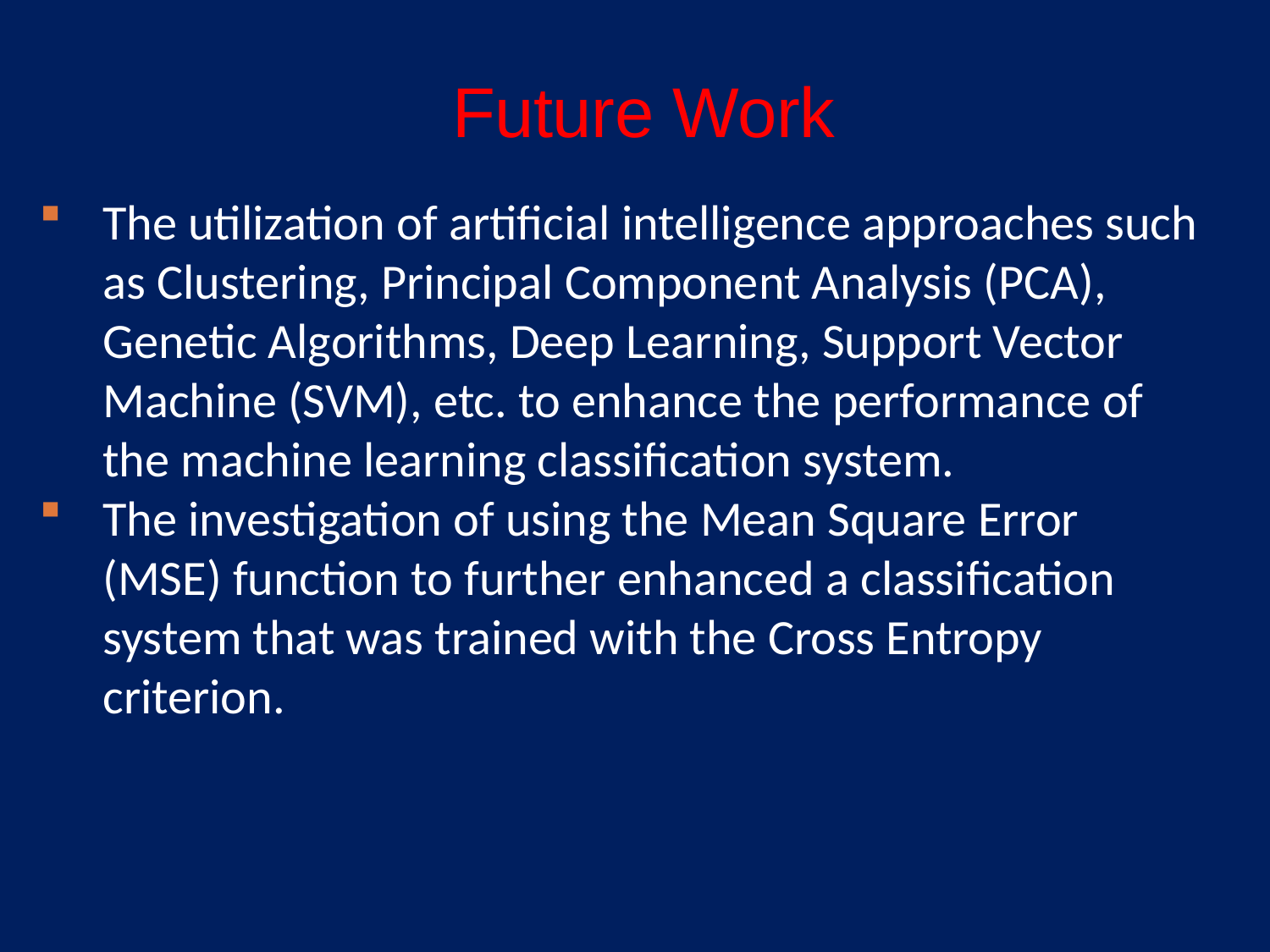

# Future Work
The utilization of artificial intelligence approaches such as Clustering, Principal Component Analysis (PCA), Genetic Algorithms, Deep Learning, Support Vector Machine (SVM), etc. to enhance the performance of the machine learning classification system.
The investigation of using the Mean Square Error (MSE) function to further enhanced a classification system that was trained with the Cross Entropy criterion.